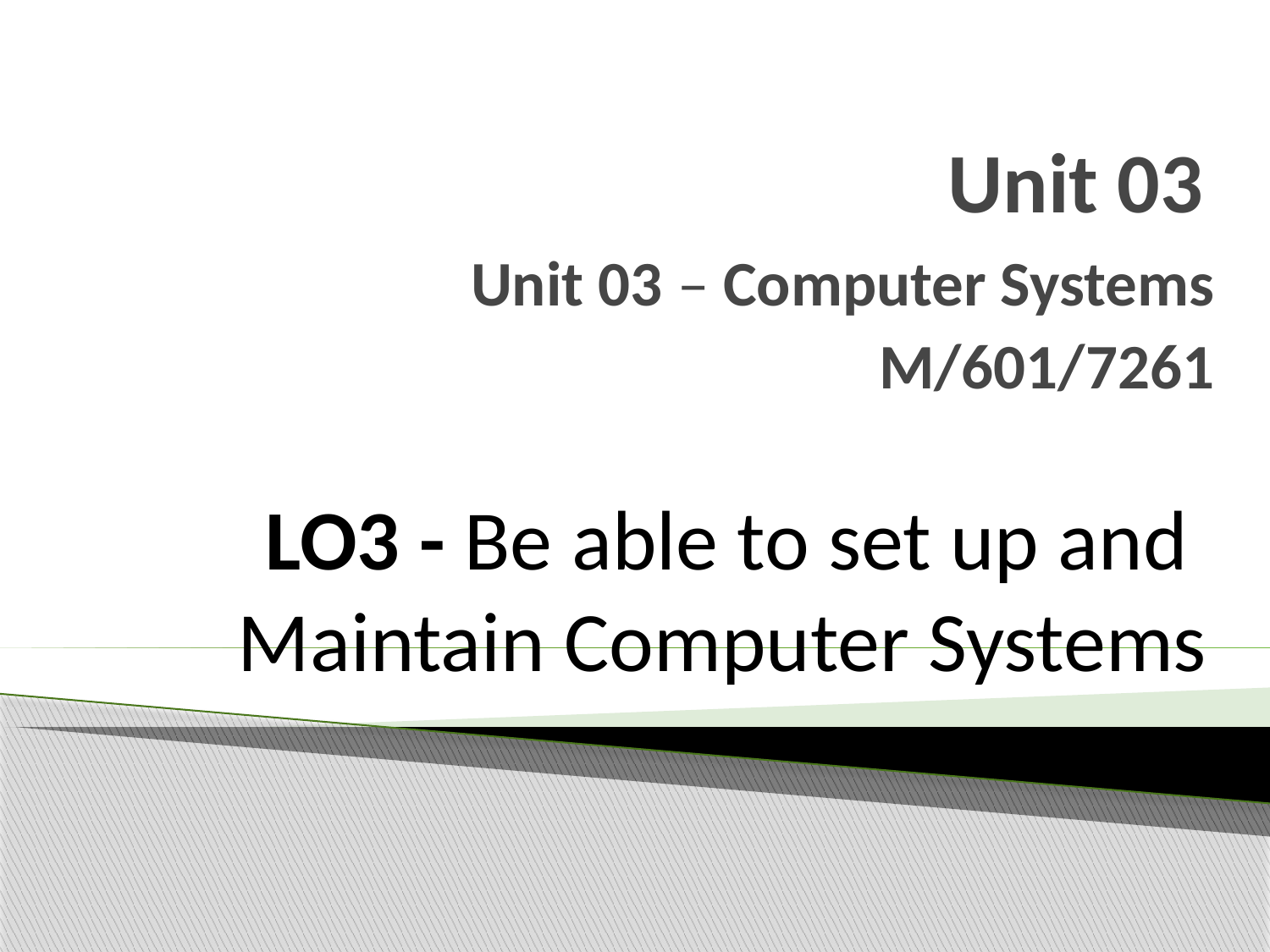

# Unit 03
Unit 03 – Computer Systems
  M/601/7261
LO3 - Be able to set up and
Maintain Computer Systems